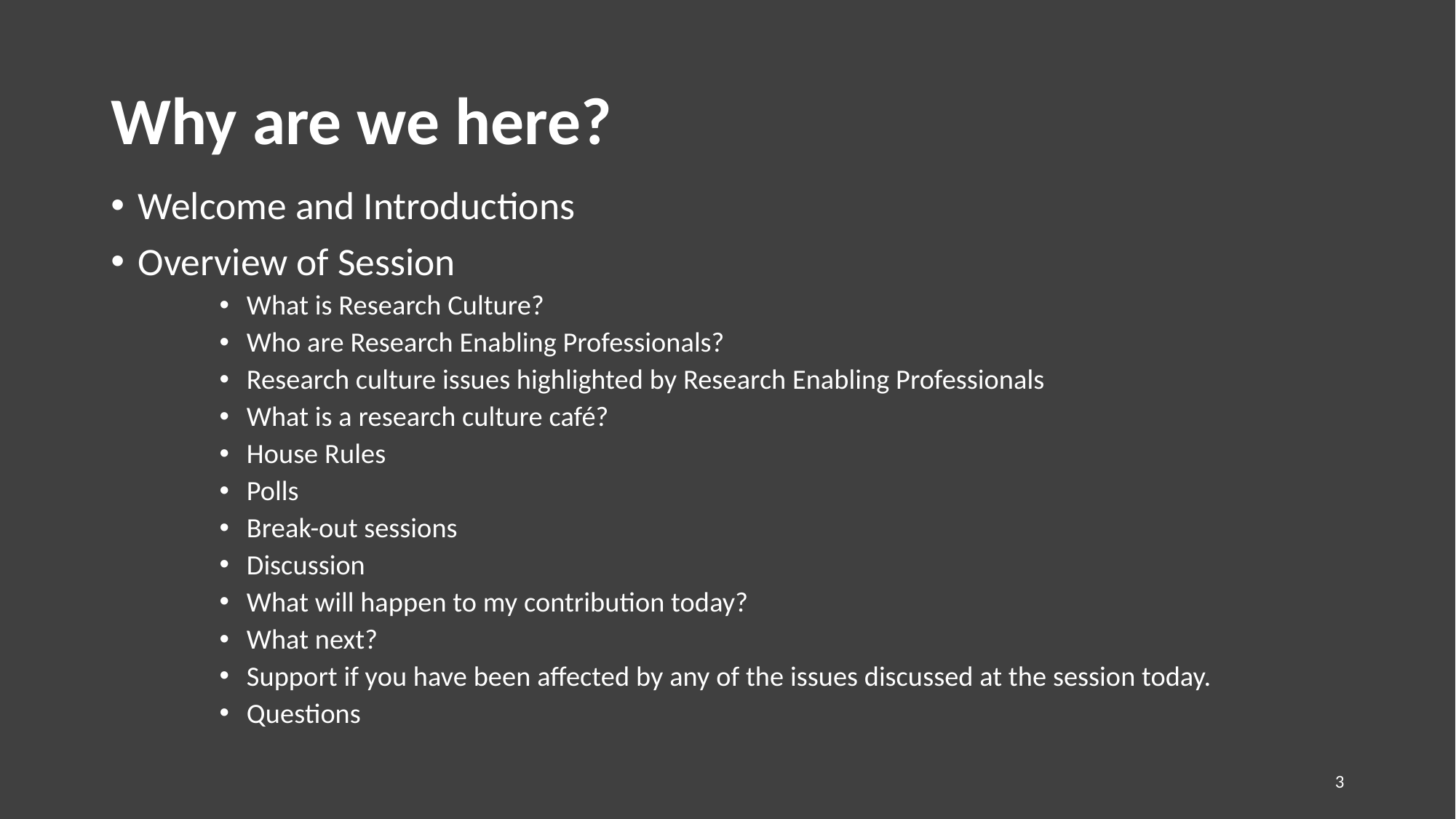

# Why are we here?
Welcome and Introductions
Overview of Session
What is Research Culture?
Who are Research Enabling Professionals?
Research culture issues highlighted by Research Enabling Professionals
What is a research culture café?
House Rules
Polls
Break-out sessions
Discussion
What will happen to my contribution today?
What next?
Support if you have been affected by any of the issues discussed at the session today.
Questions

3